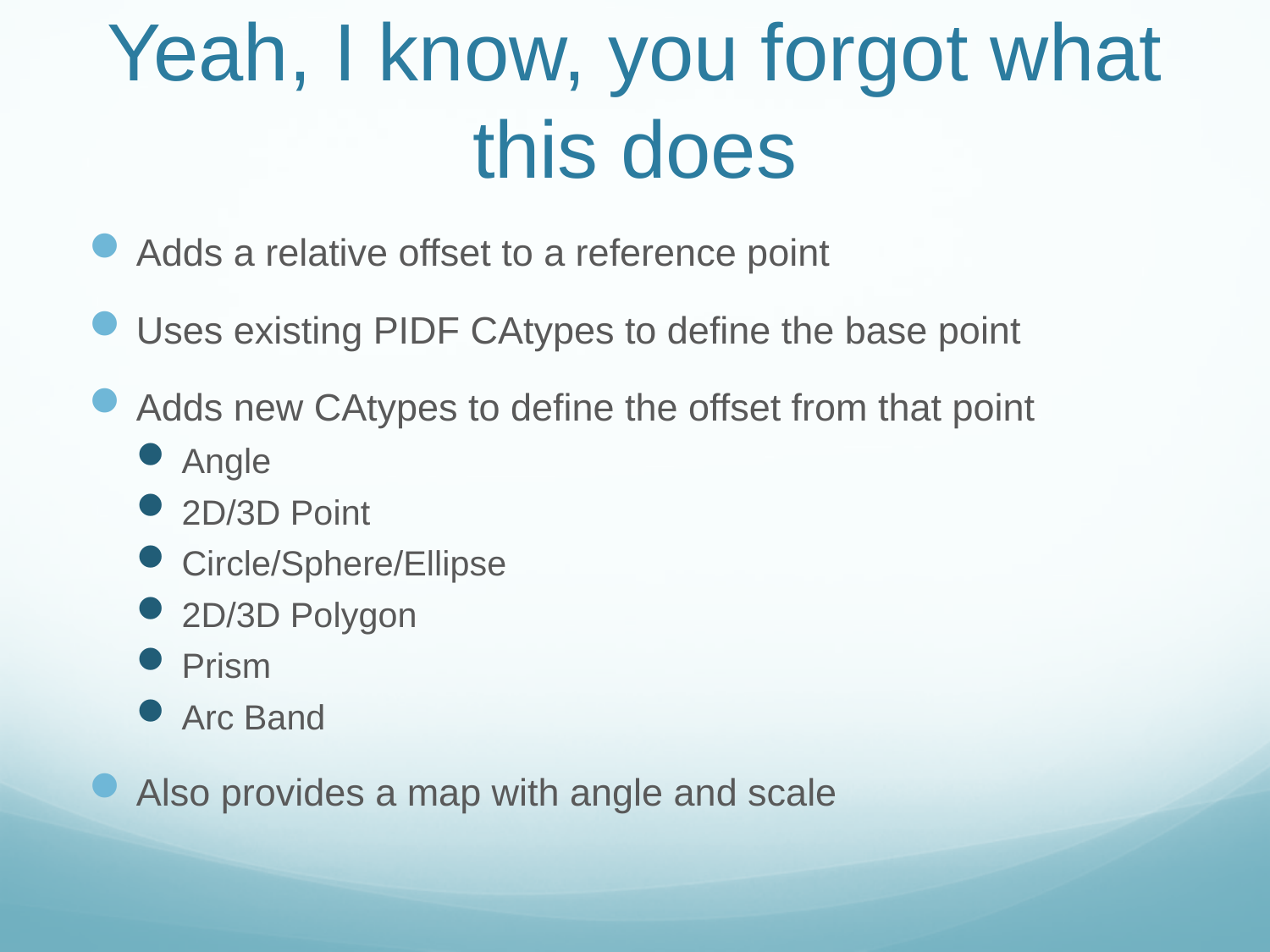

# Yeah, I know, you forgot what this does
Adds a relative offset to a reference point
Uses existing PIDF CAtypes to define the base point
Adds new CAtypes to define the offset from that point
Angle
2D/3D Point
Circle/Sphere/Ellipse
2D/3D Polygon
Prism
Arc Band
Also provides a map with angle and scale